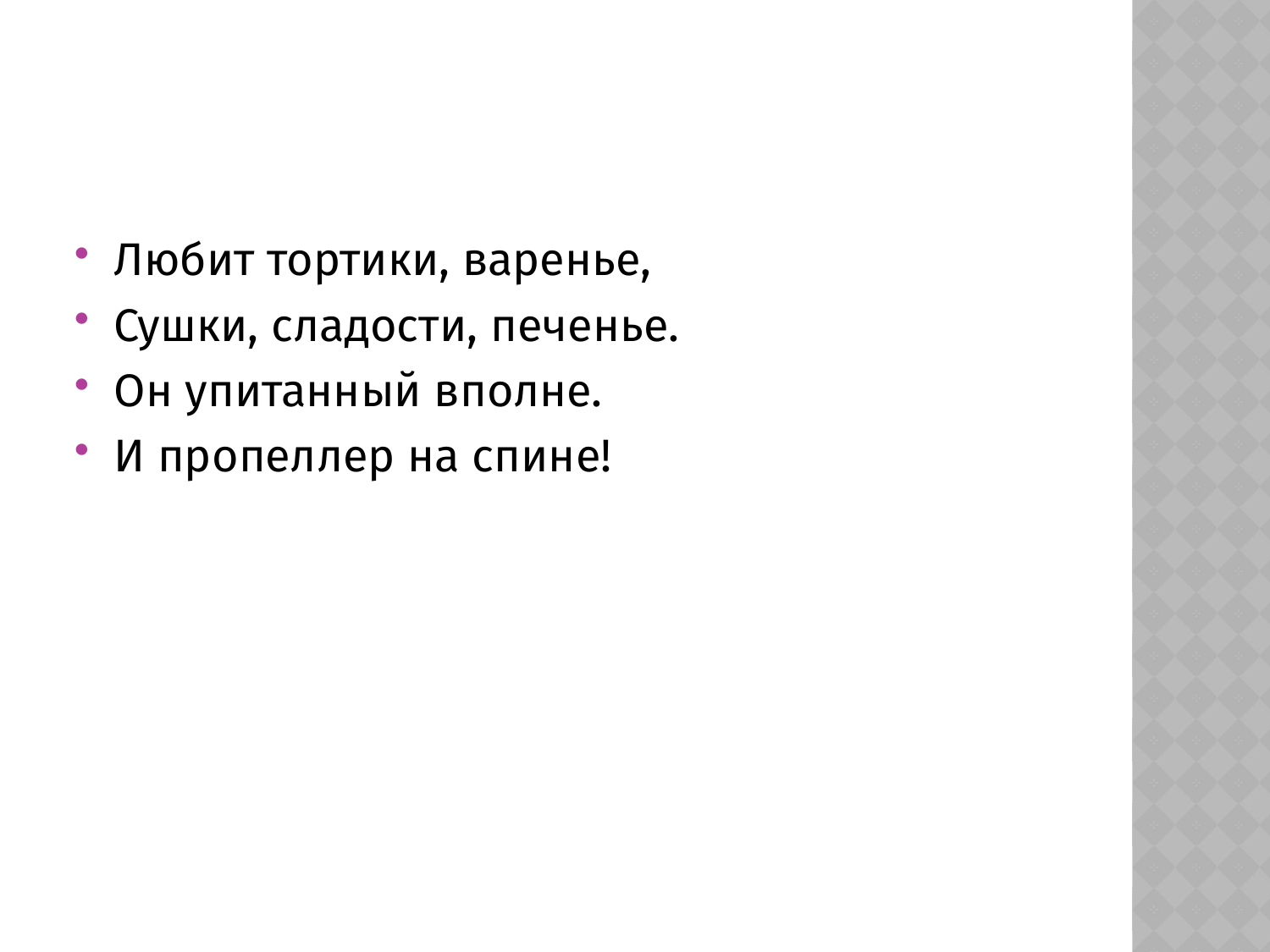

#
Любит тортики, варенье,
Сушки, сладости, печенье.
Он упитанный вполне.
И пропеллер на спине!